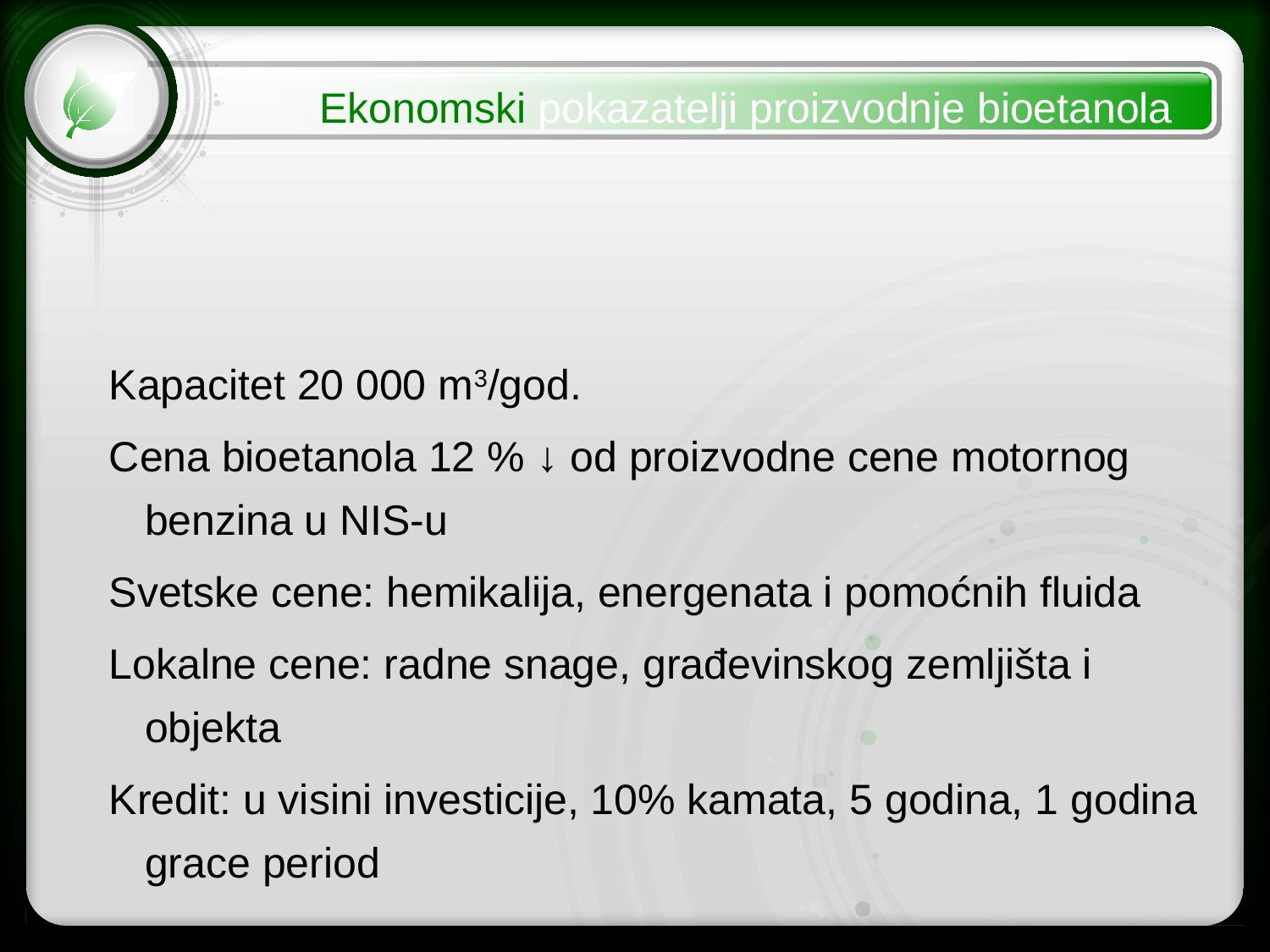

Ekonomski pokazatelji proizvodnje bioetanola
 Kapacitet 20 000 m3/god.
 Cena bioetanola 12 % ↓ od proizvodne cene motornog benzina u NIS-u
 Svetske cene: hemikalija, energenata i pomoćnih fluida
 Lokalne cene: radne snage, građevinskog zemljišta i objekta
 Kredit: u visini investicije, 10% kamata, 5 godina, 1 godina grace period